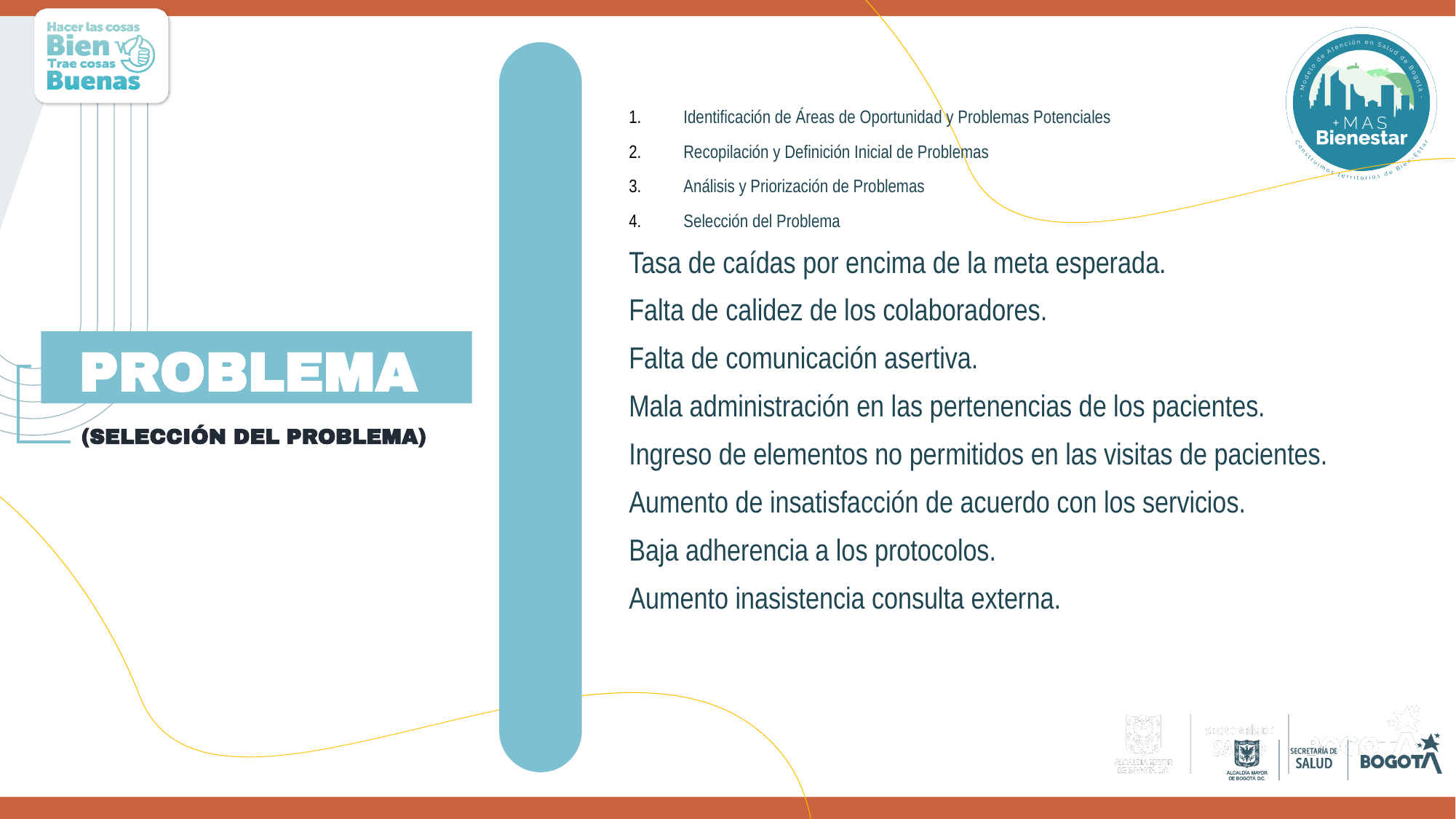

Identificación de Áreas de Oportunidad y Problemas Potenciales
Recopilación y Definición Inicial de Problemas
Análisis y Priorización de Problemas
Selección del Problema
Tasa de caídas por encima de la meta esperada.
Falta de calidez de los colaboradores.
Falta de comunicación asertiva.
Mala administración en las pertenencias de los pacientes.
Ingreso de elementos no permitidos en las visitas de pacientes.
Aumento de insatisfacción de acuerdo con los servicios.
Baja adherencia a los protocolos.
Aumento inasistencia consulta externa.

PROBLEMA

(SELECCIÓN DEL PROBLEMA)